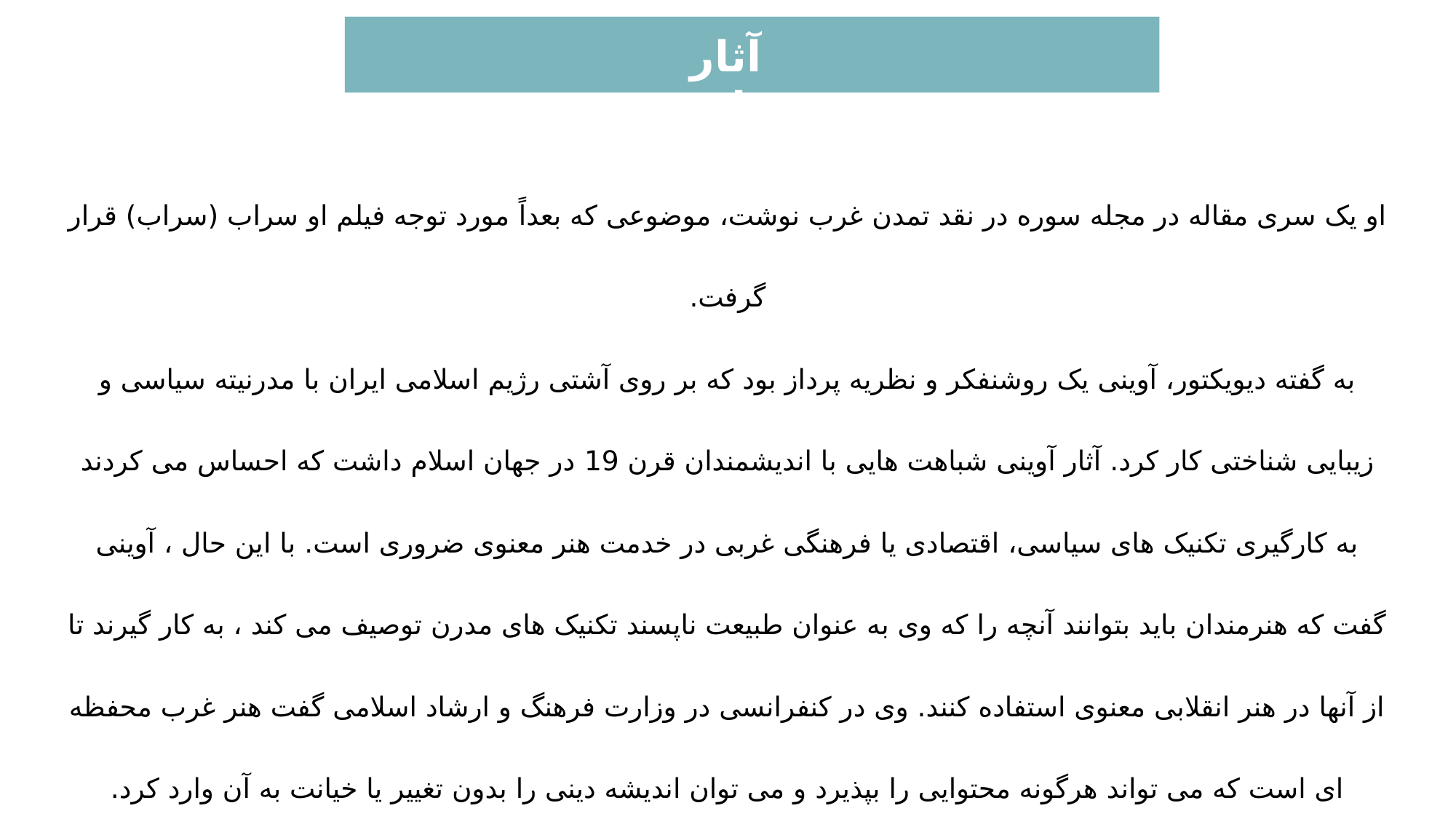

آثار نظری
او یک سری مقاله در مجله سوره در نقد تمدن غرب نوشت، موضوعی که بعداً مورد توجه فیلم او سراب (سراب) قرار گرفت.
به گفته دیویکتور، آوینی یک روشنفکر و نظریه پرداز بود که بر روی آشتی رژیم اسلامی ایران با مدرنیته سیاسی و زیبایی شناختی کار کرد. آثار آوینی شباهت هایی با اندیشمندان قرن 19 در جهان اسلام داشت که احساس می کردند به کارگیری تکنیک های سیاسی، اقتصادی یا فرهنگی غربی در خدمت هنر معنوی ضروری است. با این حال ، آوینی گفت که هنرمندان باید بتوانند آنچه را که وی به عنوان طبیعت ناپسند تکنیک های مدرن توصیف می کند ، به کار گیرند تا از آنها در هنر انقلابی معنوی استفاده کنند. وی در کنفرانسی در وزارت فرهنگ و ارشاد اسلامی گفت هنر غرب محفظه ای است که می تواند هرگونه محتوایی را بپذیرد و می توان اندیشه دینی را بدون تغییر یا خیانت به آن وارد کرد.